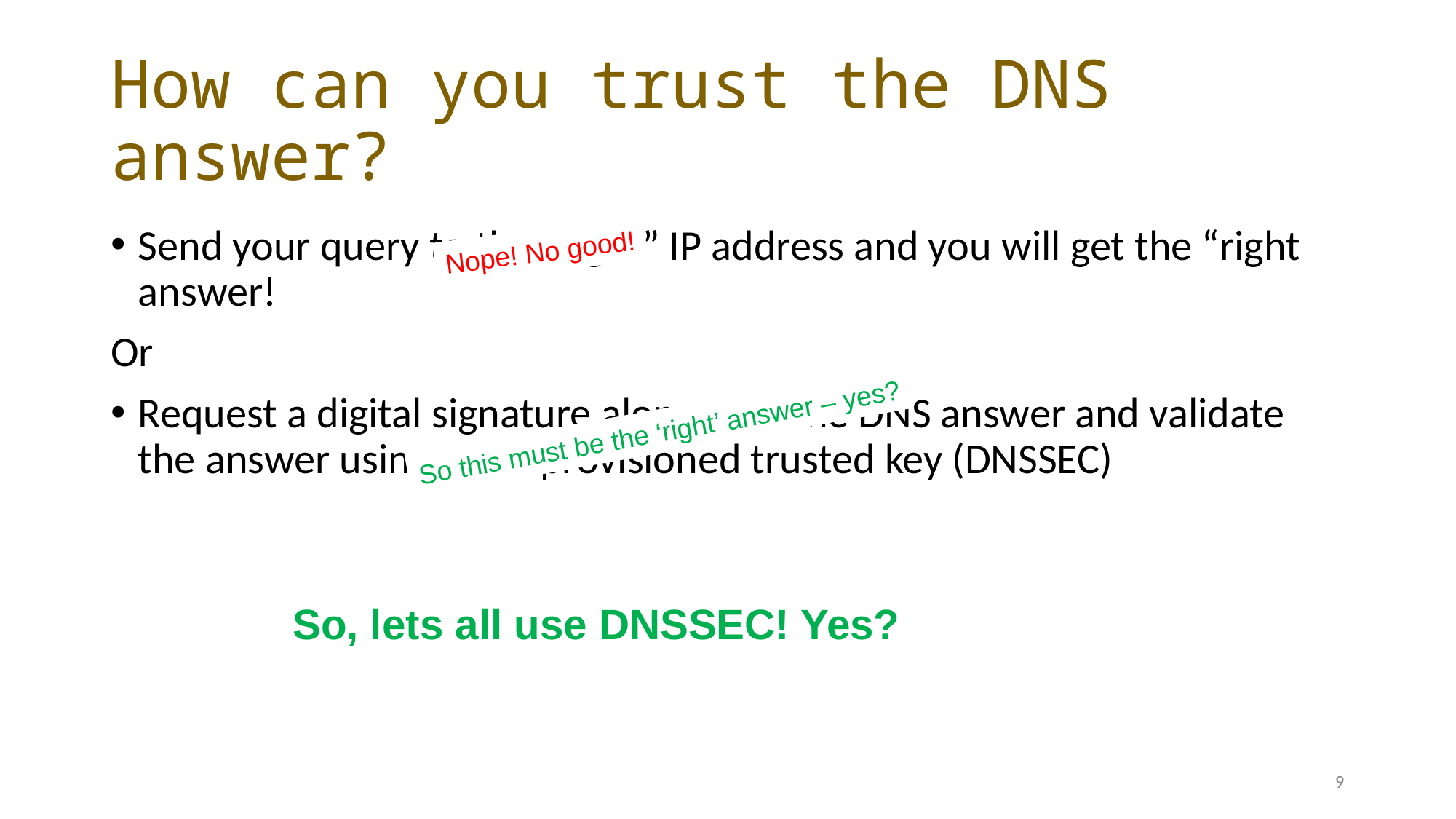

# How can you trust the DNS answer?
Send your query to the “right” IP address and you will get the “right answer!
Or
Request a digital signature along with the DNS answer and validate the answer using a pre-provisioned trusted key (DNSSEC)
Nope! No good!
So this must be the ‘right’ answer – yes?
So, lets all use DNSSEC! Yes?
9